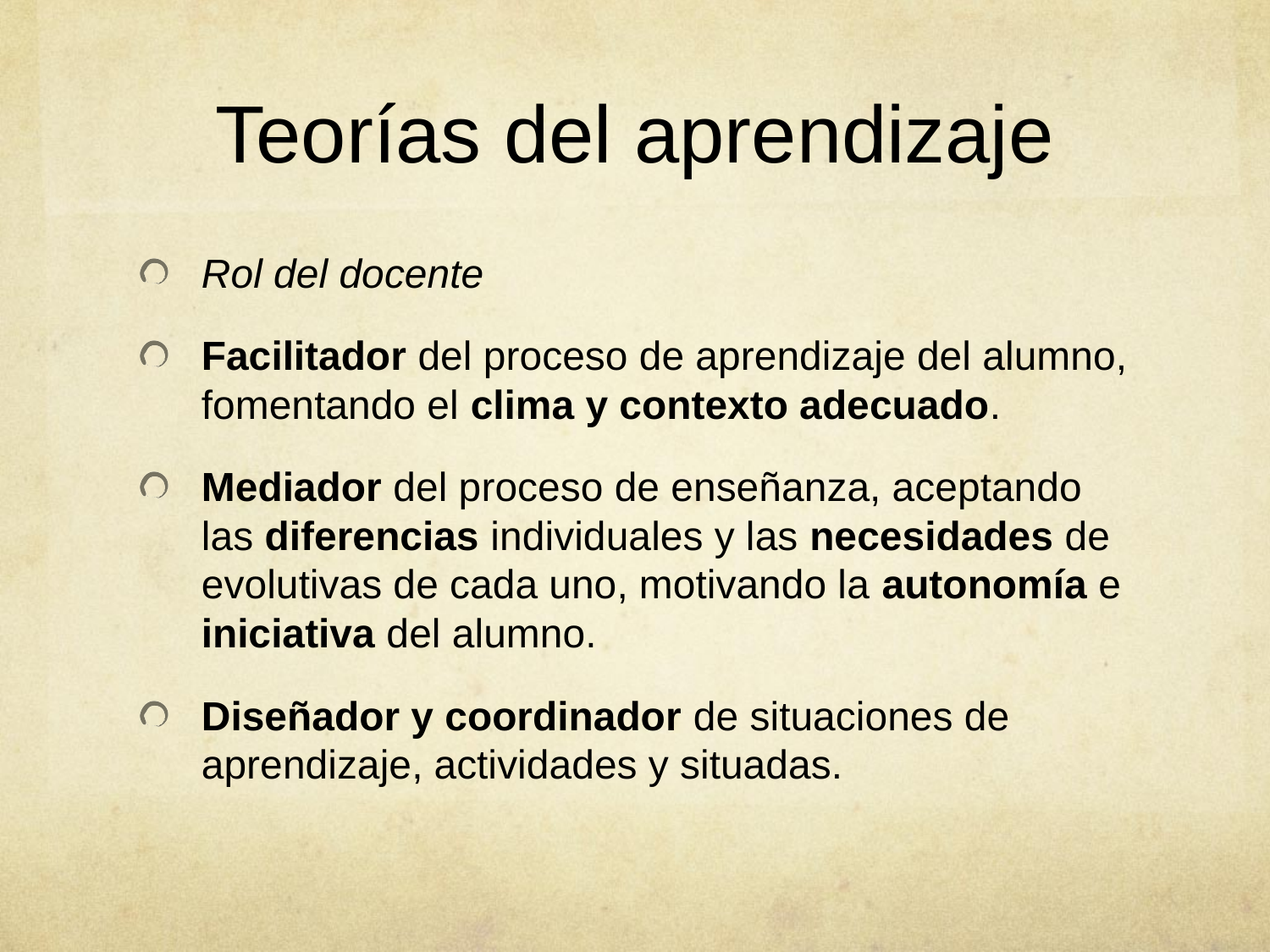

# Teorías del aprendizaje
Rol del docente
Facilitador del proceso de aprendizaje del alumno, fomentando el clima y contexto adecuado.
Mediador del proceso de enseñanza, aceptando las diferencias individuales y las necesidades de evolutivas de cada uno, motivando la autonomía e iniciativa del alumno.
Diseñador y coordinador de situaciones de aprendizaje, actividades y situadas.